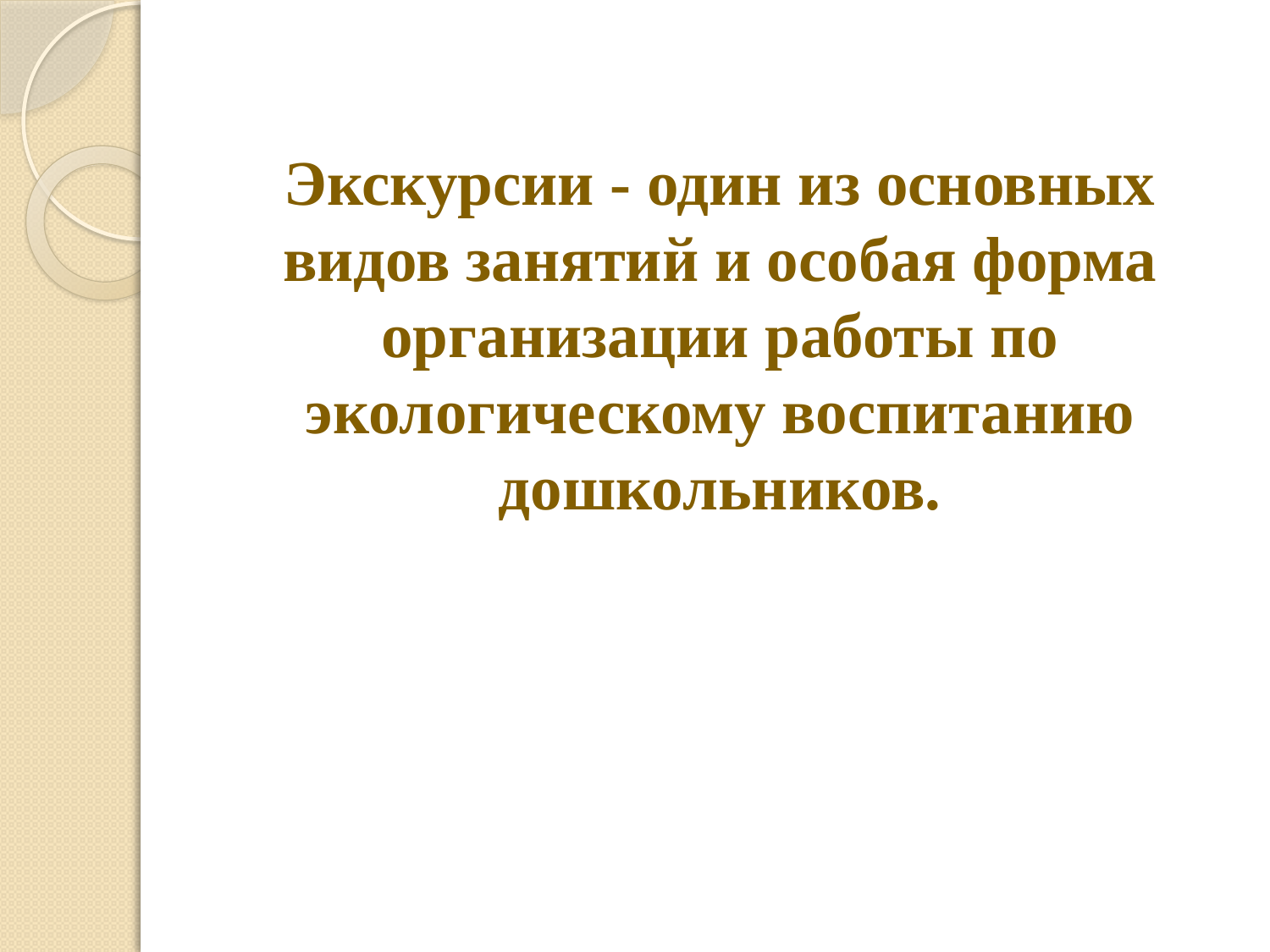

# Экскурсии - один из основных видов занятий и особая форма организации работы по экологическому воспитанию дошкольников.